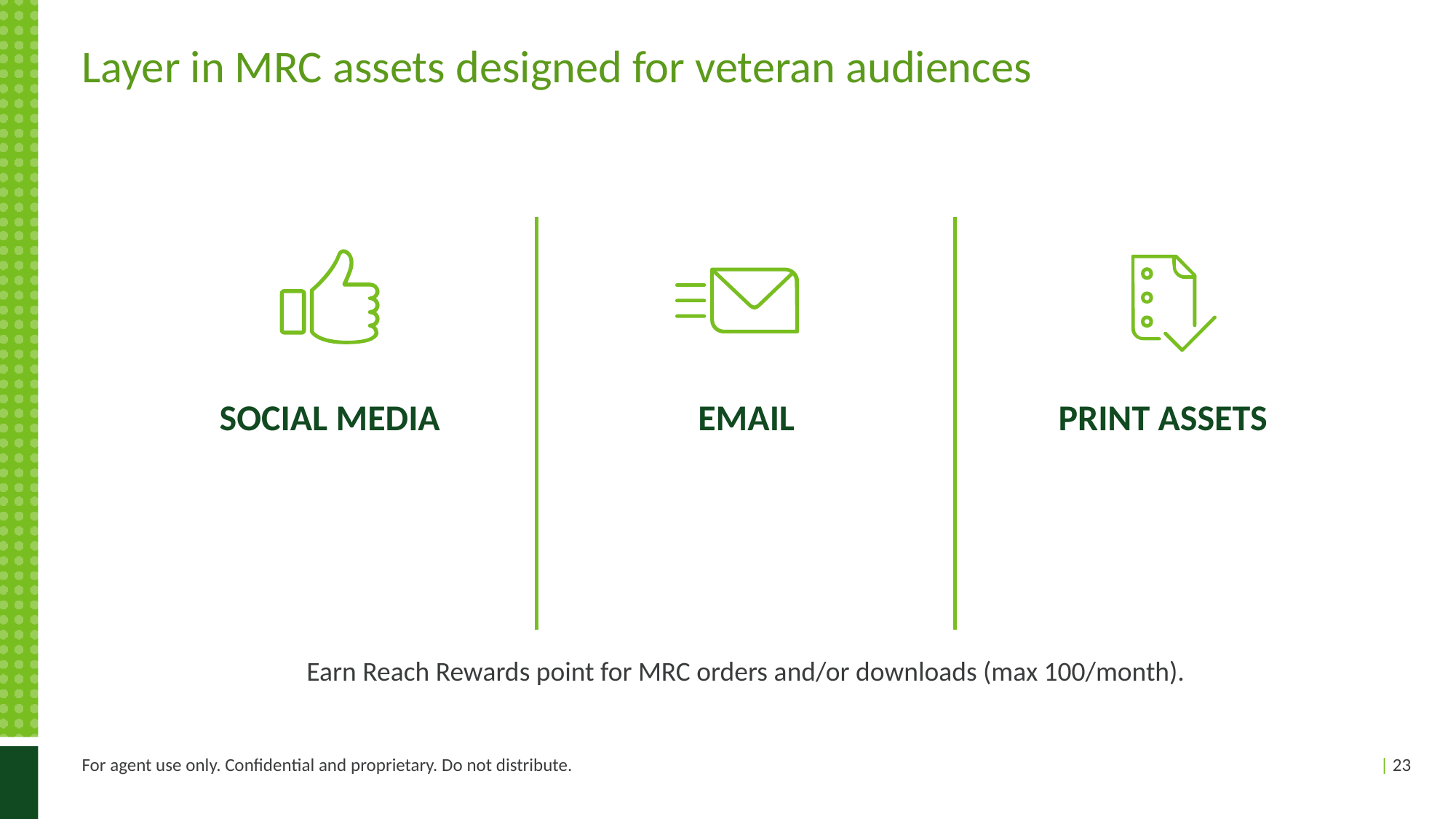

# Layer in MRC assets designed for veteran audiences

SOCIAL MEDIA

EMAIL

PRINT ASSETS

Earn Reach Rewards point for MRC orders and/or downloads (max 100/month).
For agent use only. Confidential and proprietary. Do not distribute.
23